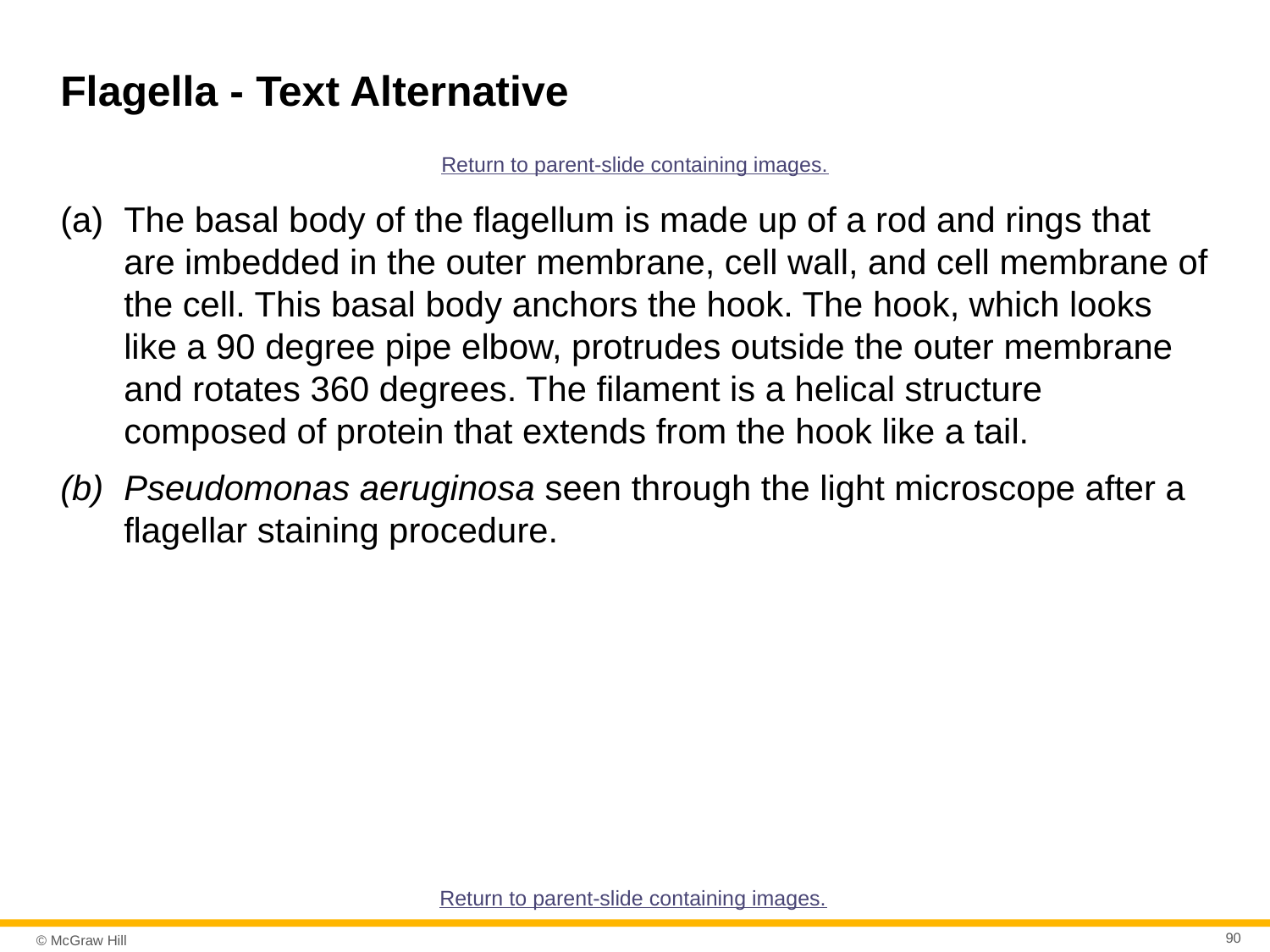

# Flagella - Text Alternative
Return to parent-slide containing images.
The basal body of the flagellum is made up of a rod and rings that are imbedded in the outer membrane, cell wall, and cell membrane of the cell. This basal body anchors the hook. The hook, which looks like a 90 degree pipe elbow, protrudes outside the outer membrane and rotates 360 degrees. The filament is a helical structure composed of protein that extends from the hook like a tail.
Pseudomonas aeruginosa seen through the light microscope after a flagellar staining procedure.
Return to parent-slide containing images.